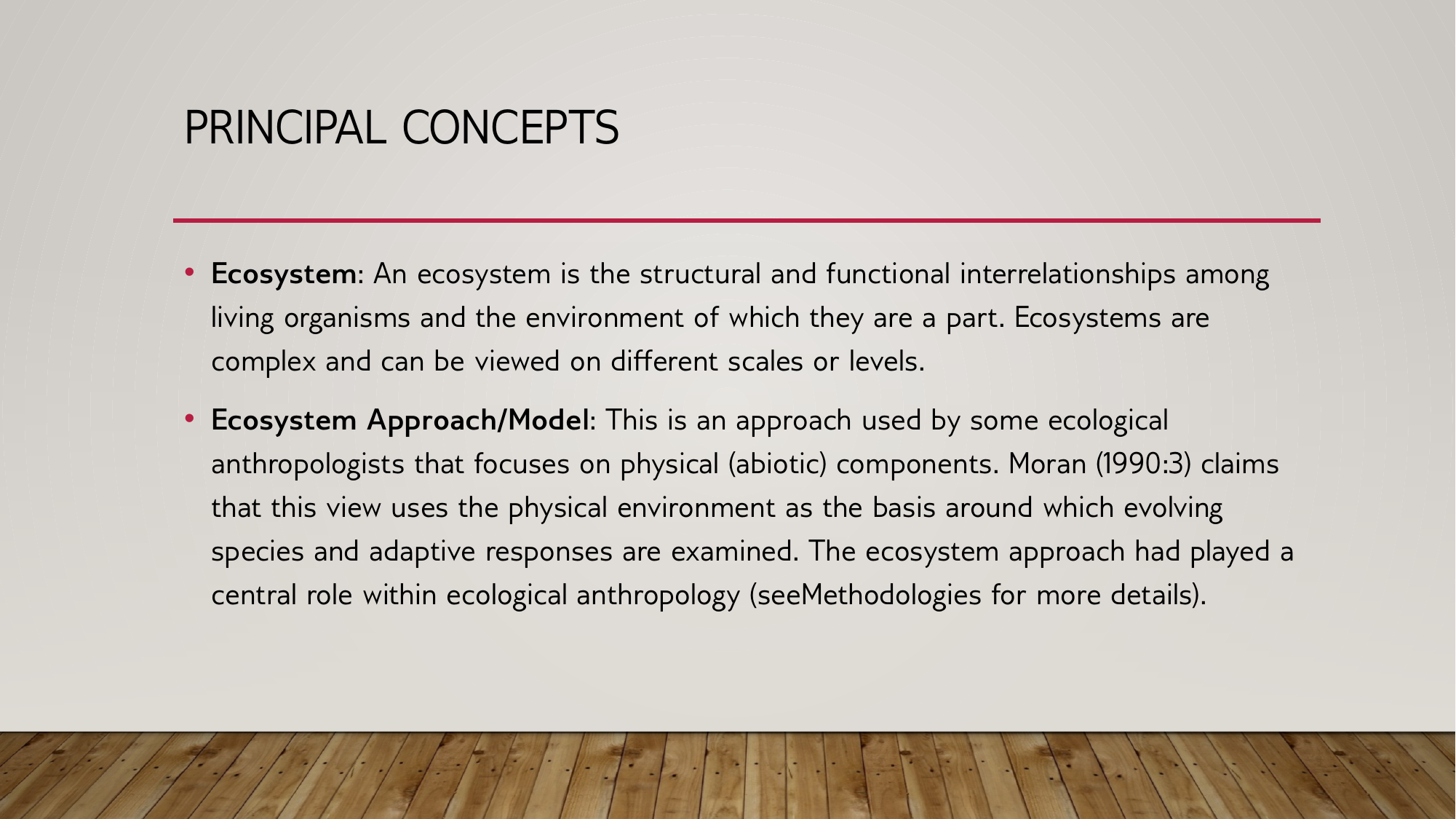

# PRINCIPAL CONCEPTS
Ecosystem: An ecosystem is the structural and functional interrelationships among living organisms and the environment of which they are a part. Ecosystems are complex and can be viewed on different scales or levels.
Ecosystem Approach/Model: This is an approach used by some ecological anthropologists that focuses on physical (abiotic) components. Moran (1990:3) claims that this view uses the physical environment as the basis around which evolving species and adaptive responses are examined. The ecosystem approach had played a central role within ecological anthropology (seeMethodologies for more details).